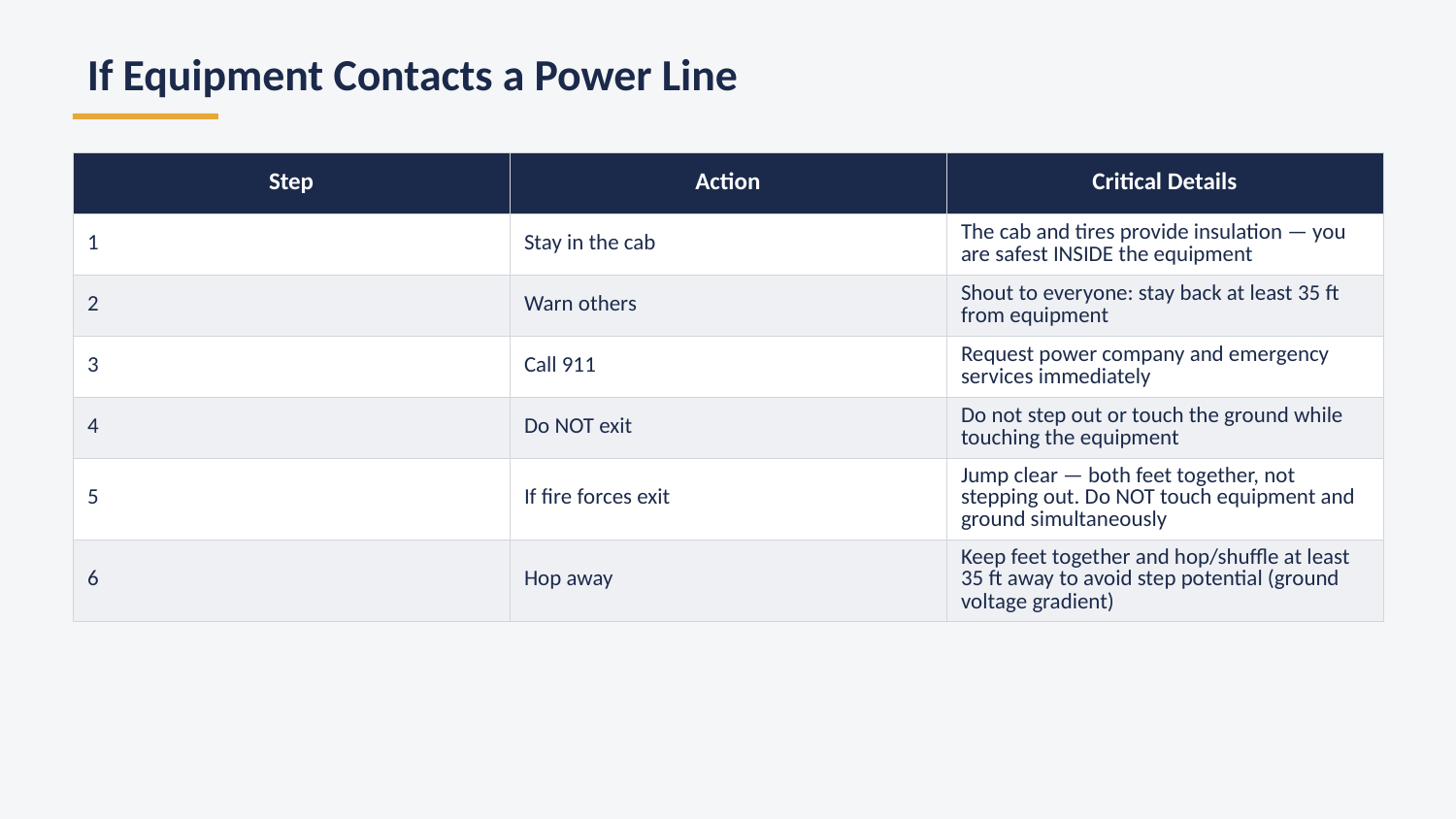

If Equipment Contacts a Power Line

| Step | Action | Critical Details |
| --- | --- | --- |
| 1 | Stay in the cab | The cab and tires provide insulation — you are safest INSIDE the equipment |
| 2 | Warn others | Shout to everyone: stay back at least 35 ft from equipment |
| 3 | Call 911 | Request power company and emergency services immediately |
| 4 | Do NOT exit | Do not step out or touch the ground while touching the equipment |
| 5 | If fire forces exit | Jump clear — both feet together, not stepping out. Do NOT touch equipment and ground simultaneously |
| 6 | Hop away | Keep feet together and hop/shuffle at least 35 ft away to avoid step potential (ground voltage gradient) |